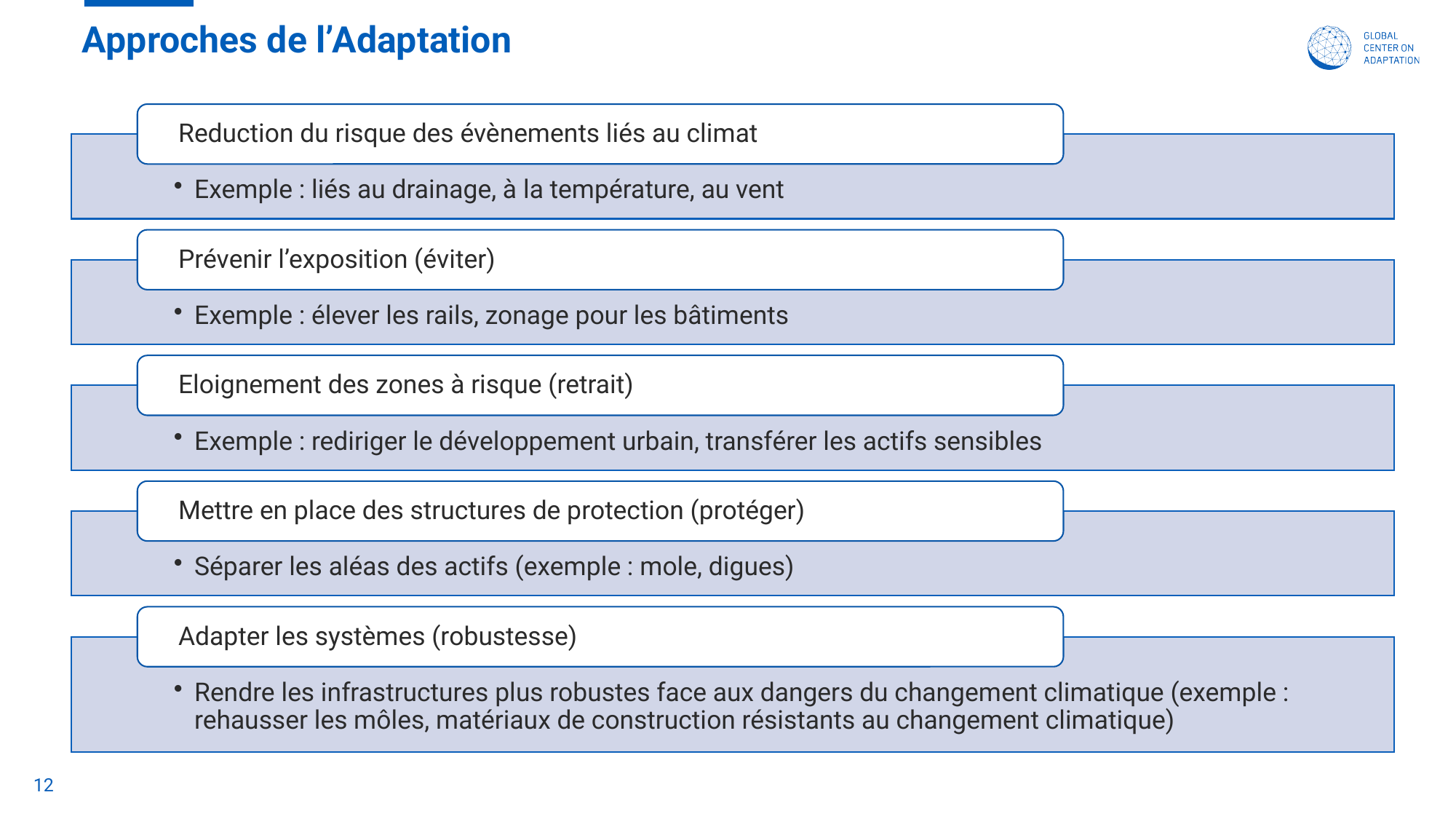

# Approches de l’Adaptation
Exemple : liés au drainage, à la température, au vent
Reduction du risque des évènements liés au climat
Exemple : élever les rails, zonage pour les bâtiments
Prévenir l’exposition (éviter)
Exemple : rediriger le développement urbain, transférer les actifs sensibles
Eloignement des zones à risque (retrait)
Séparer les aléas des actifs (exemple : mole, digues)
Mettre en place des structures de protection (protéger)
Rendre les infrastructures plus robustes face aux dangers du changement climatique (exemple : rehausser les môles, matériaux de construction résistants au changement climatique)
Adapter les systèmes (robustesse)